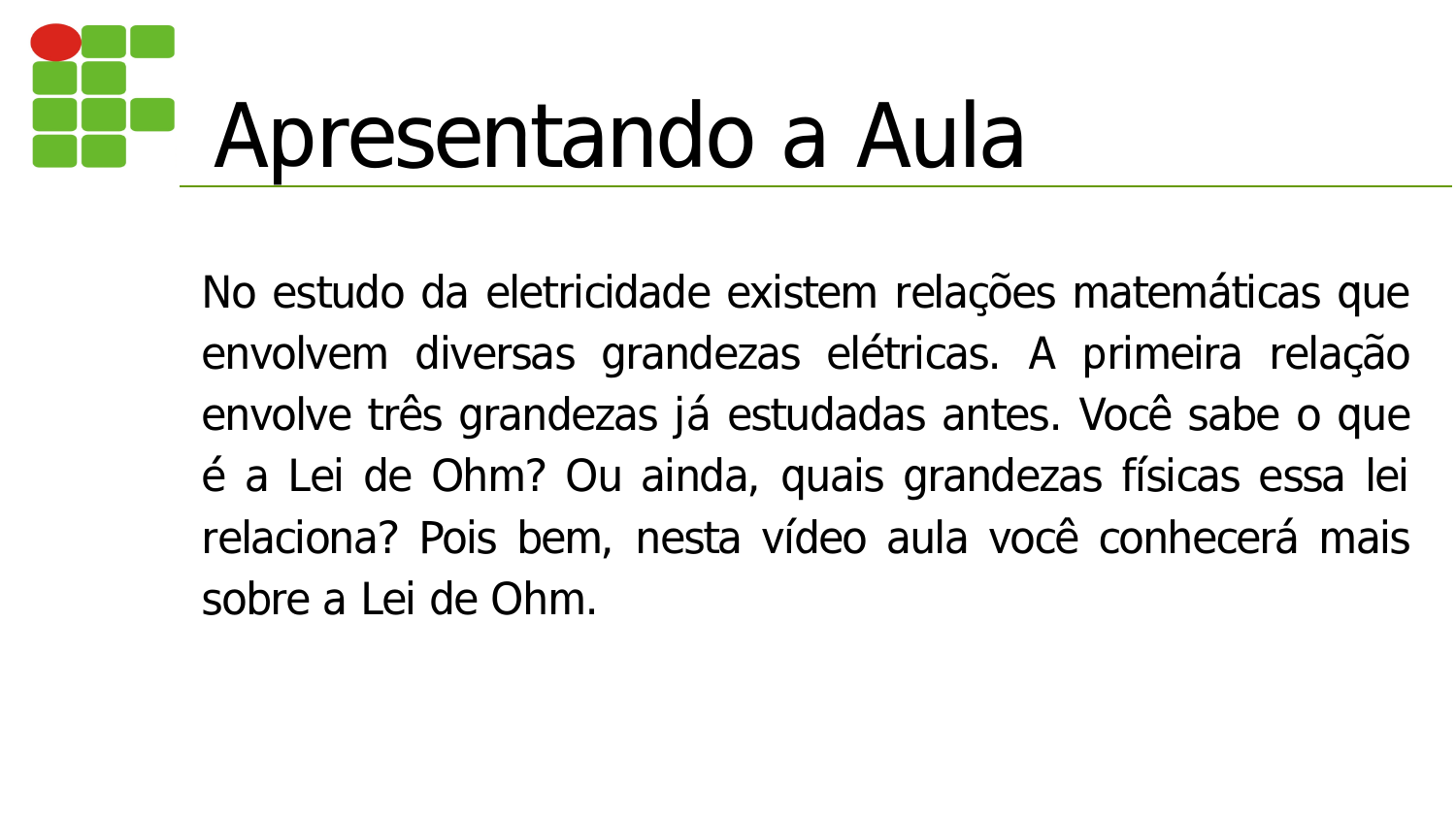

# Apresentando a Aula
No estudo da eletricidade existem relações matemáticas que envolvem diversas grandezas elétricas. A primeira relação envolve três grandezas já estudadas antes. Você sabe o que é a Lei de Ohm? Ou ainda, quais grandezas físicas essa lei relaciona? Pois bem, nesta vídeo aula você conhecerá mais sobre a Lei de Ohm.